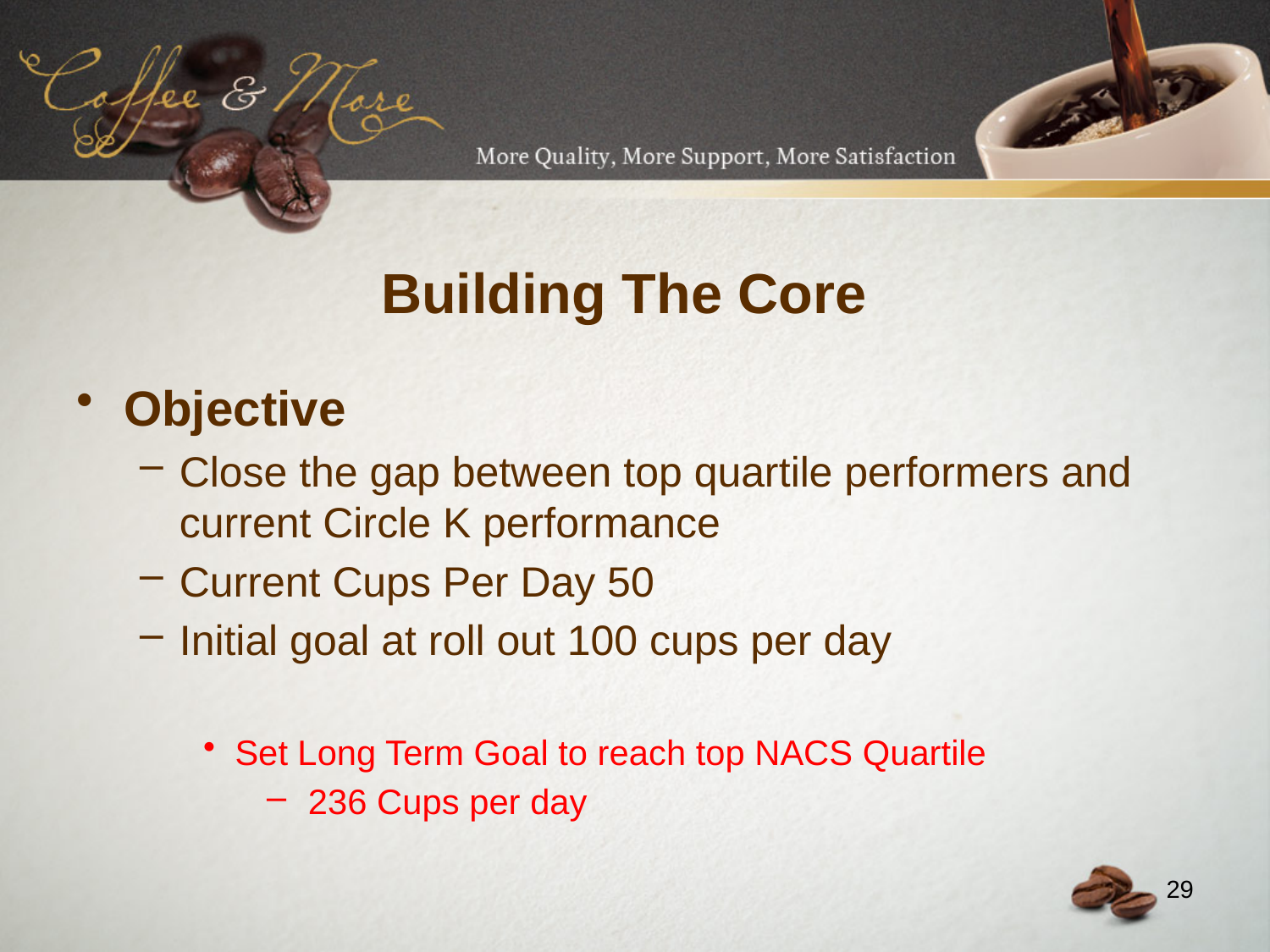

# Building The Core
Objective
Close the gap between top quartile performers and current Circle K performance
Current Cups Per Day 50
Initial goal at roll out 100 cups per day

Set Long Term Goal to reach top NACS Quartile
 236 Cups per day

29